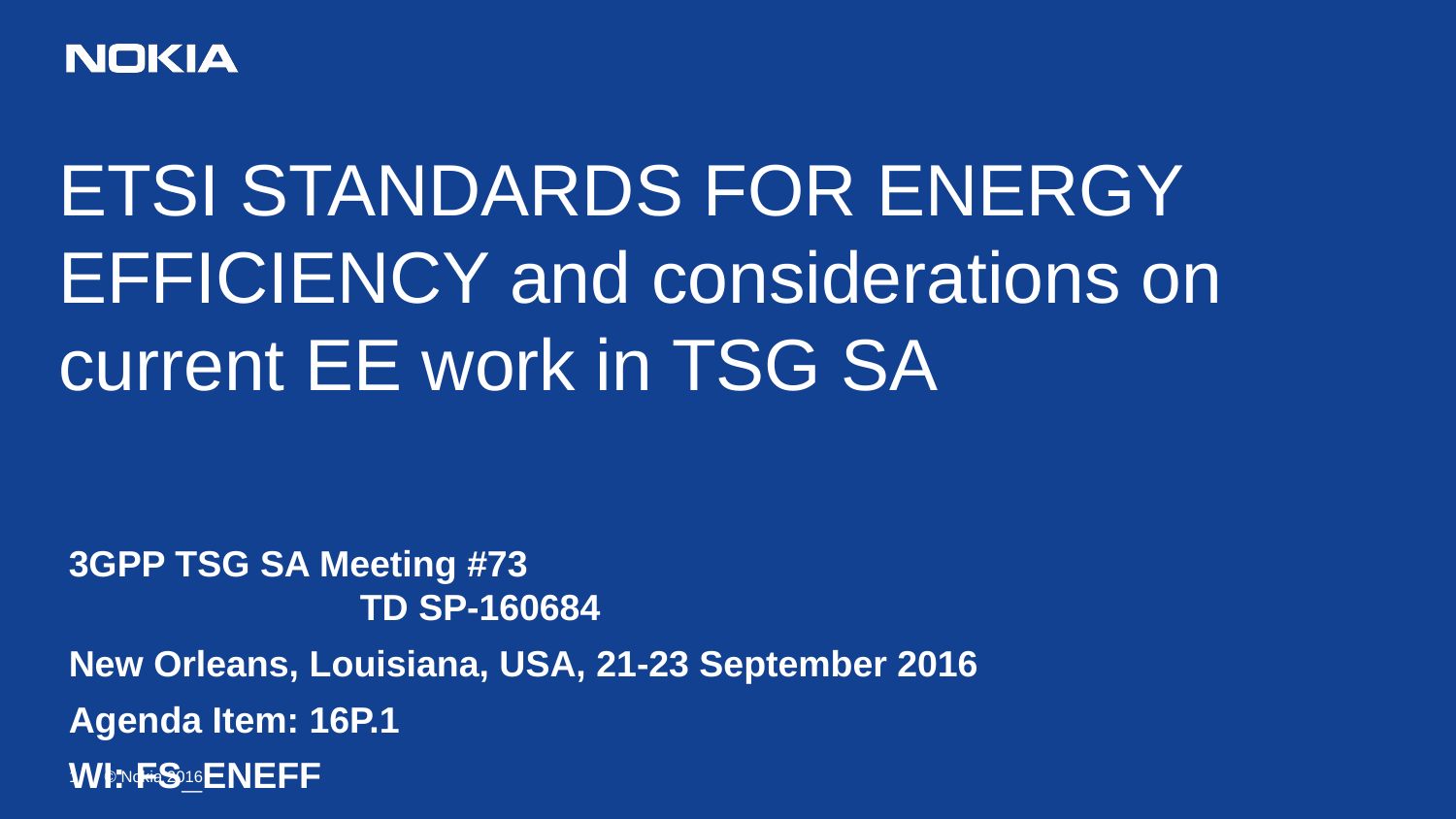

ETSI STANDARDS FOR ENERGY EFFICIENCY and considerations on current EE work in TSG SA
3GPP TSG SA Meeting #73								TD SP-160684
New Orleans, Louisiana, USA, 21-23 September 2016
Agenda Item: 16P.1
WI: FS_ENEFF